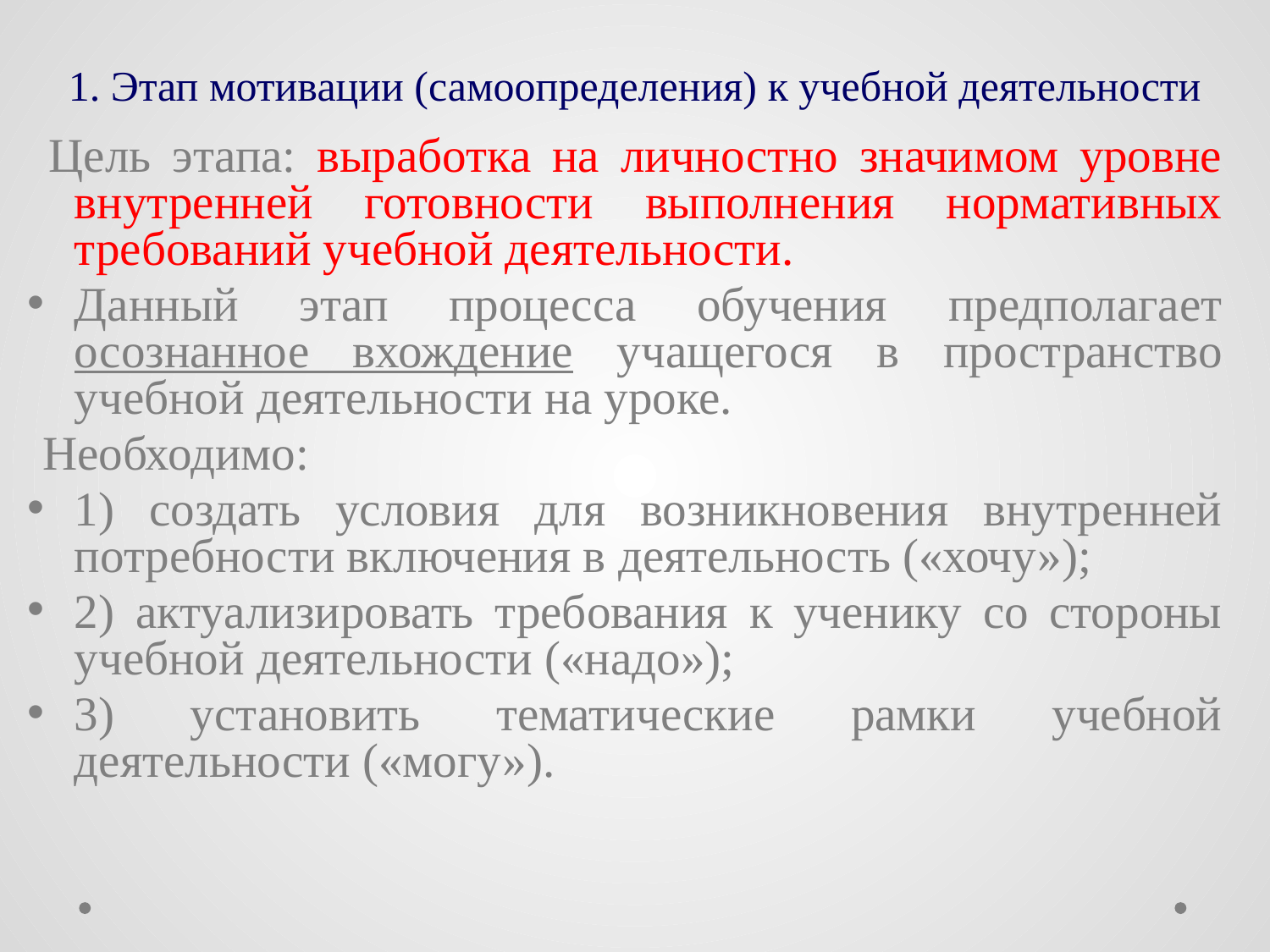

# 1. Этап мотивации (самоопределения) к учебной деятельности

 Цель этапа: выработка на личностно значимом уровне внутренней готовности выполнения нормативных требований учебной деятельности.
Данный этап процесса обучения предполагает осознанное вхождение учащегося в пространство учебной деятельности на уроке.
Необходимо:
1) создать условия для возникновения внутренней потребности включения в деятельность («хочу»);
2) актуализировать требования к ученику со стороны учебной деятельности («надо»);
3) установить тематические рамки учебной деятельности («могу»).